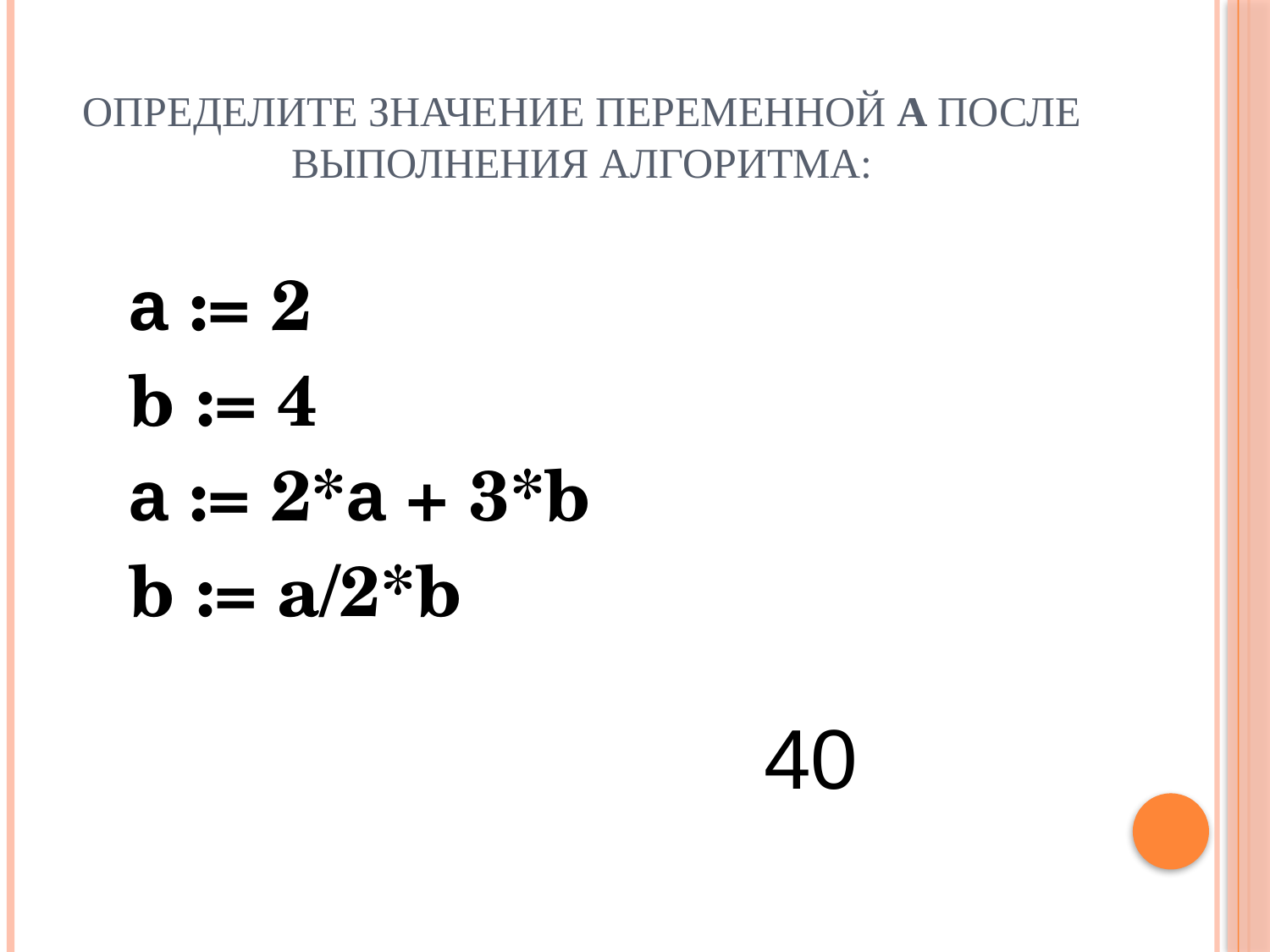

# Определите значение переменной a после выполнения алгоритма:
а := 2
b := 4
а := 2*а + 3*b
b := a/2*b

40